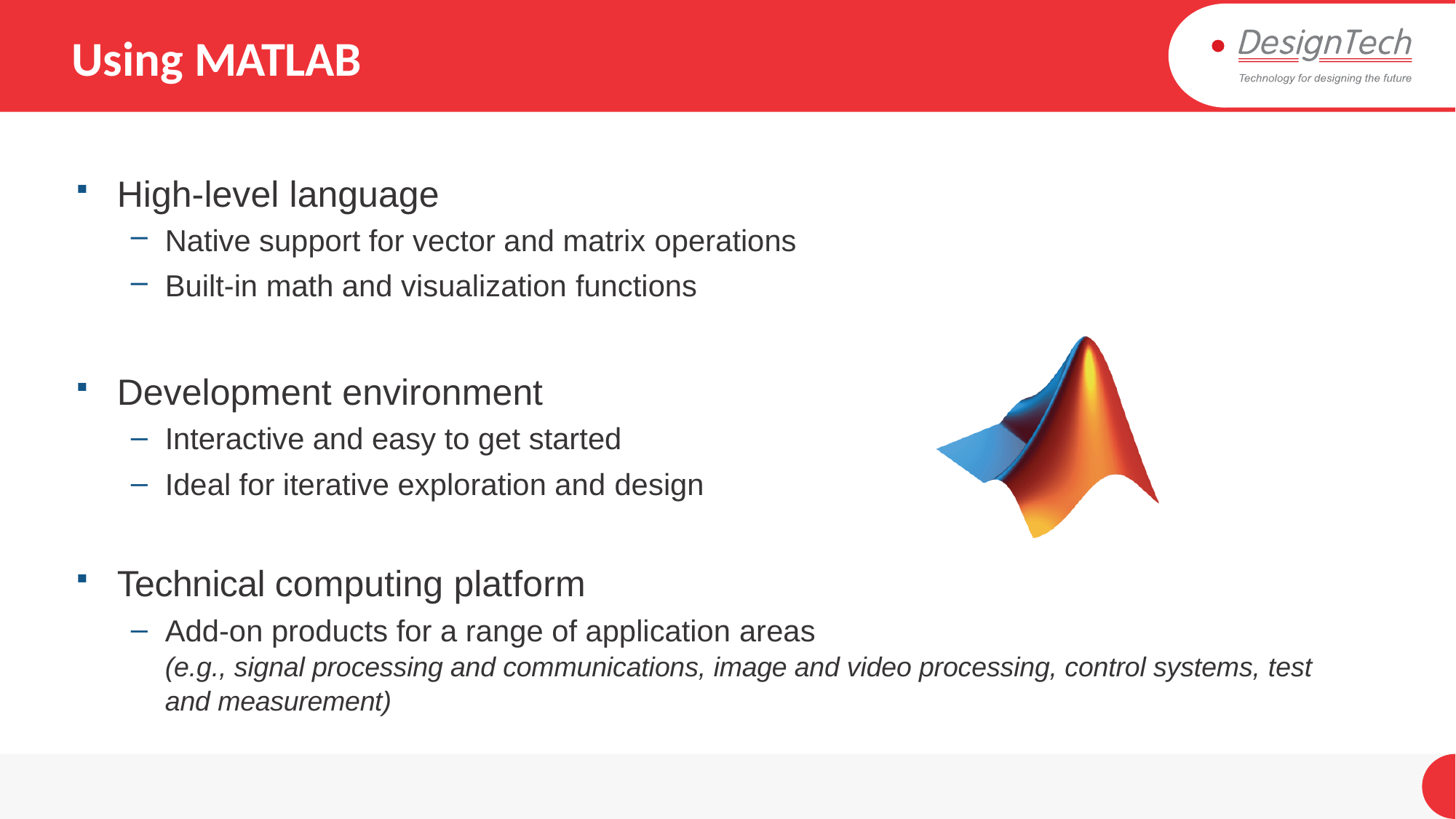

# Using MATLAB
High-level language
Native support for vector and matrix operations
Built-in math and visualization functions

Development environment
Interactive and easy to get started
Ideal for iterative exploration and design

Technical computing platform
Add-on products for a range of application areas
(e.g., signal processing and communications, image and video processing, control systems, test  and measurement)